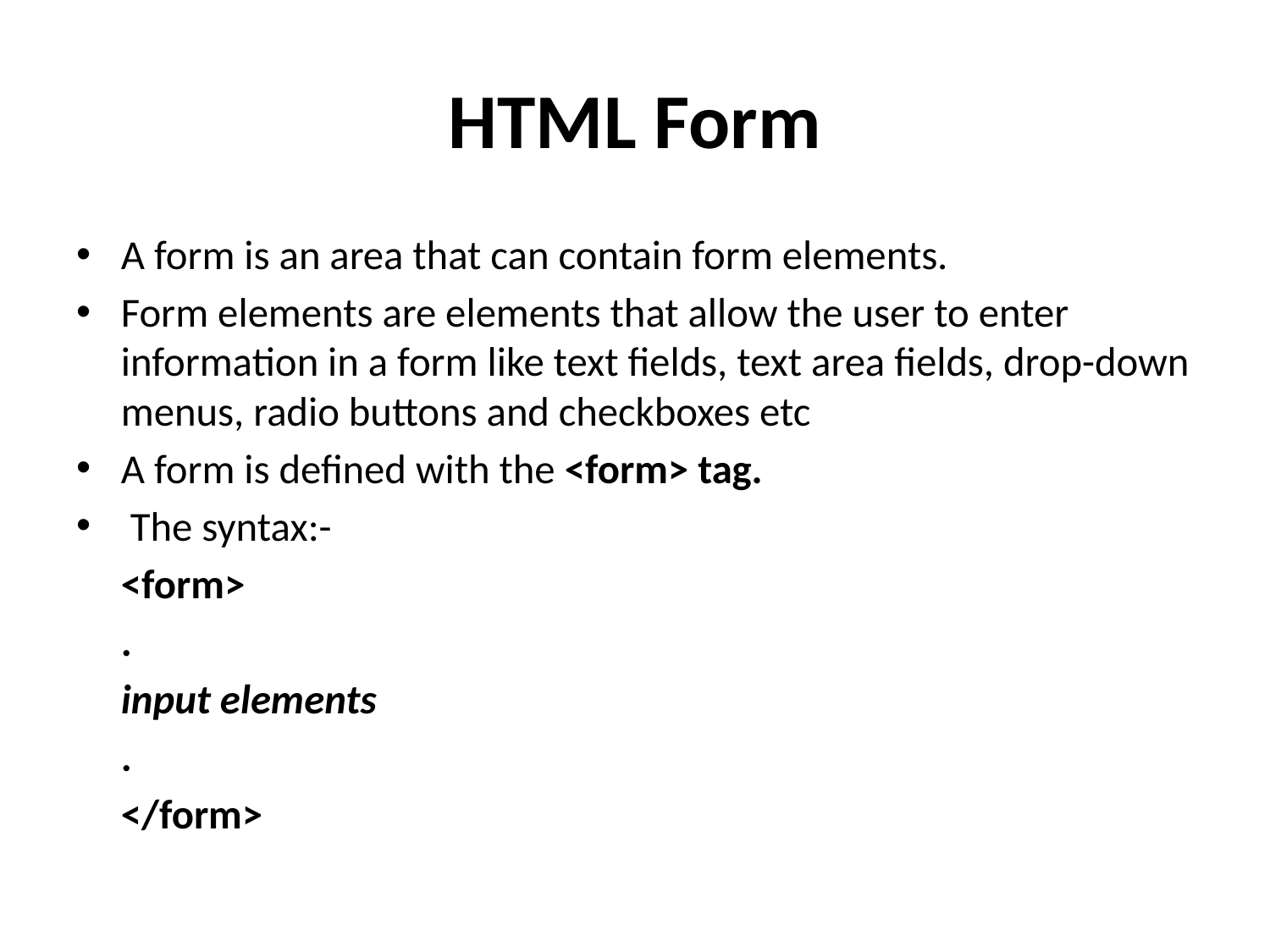

# HTML Form
A form is an area that can contain form elements.
Form elements are elements that allow the user to enter information in a form like text fields, text area fields, drop-down menus, radio buttons and checkboxes etc
A form is defined with the <form> tag.
 The syntax:-
 	<form>
	.
	input elements
	.
	</form>